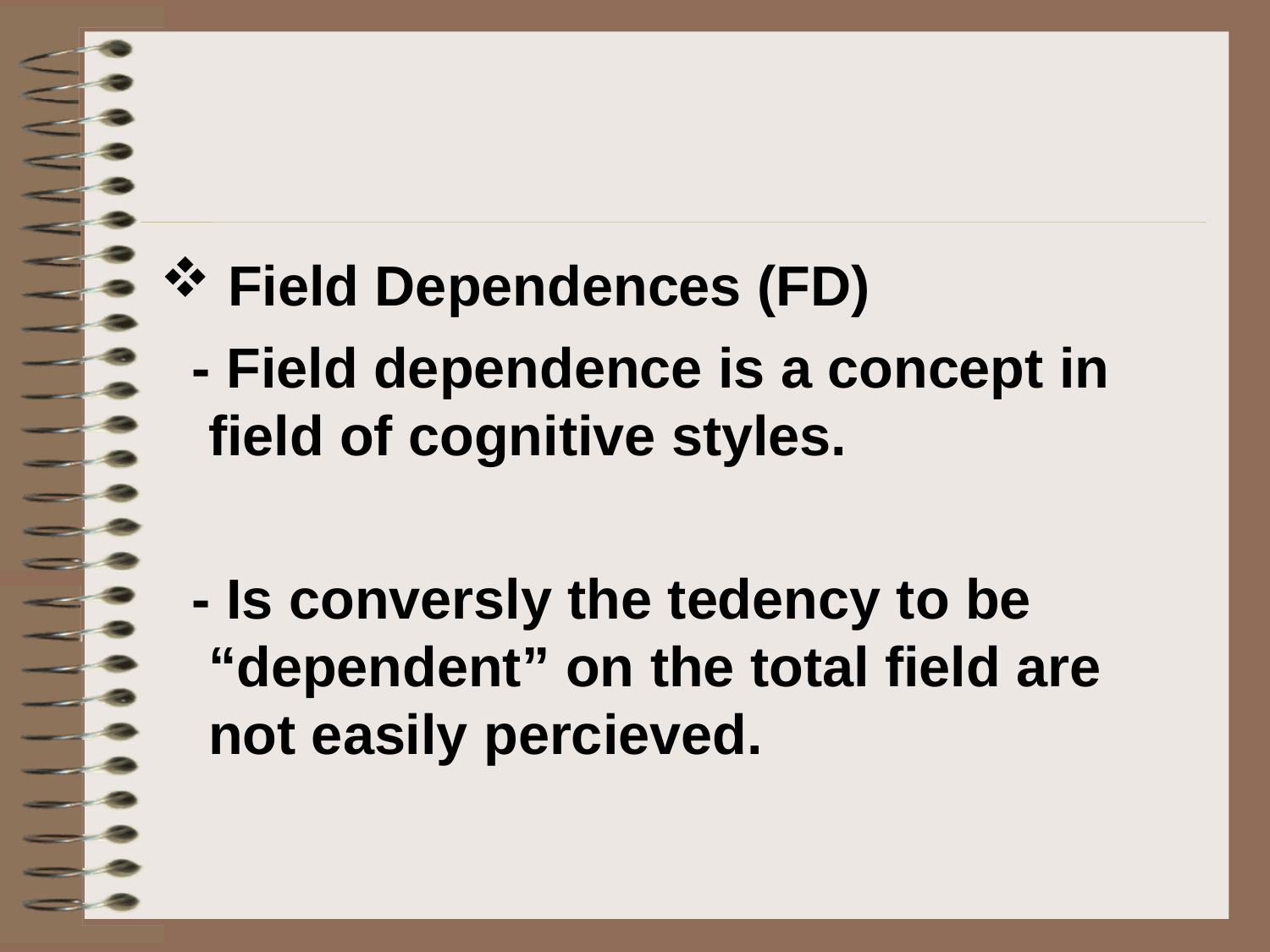

#
 Field Dependences (FD)
  - Field dependence is a concept in field of cognitive styles.

  - Is conversly the tedency to be “dependent” on the total field are not easily percieved.